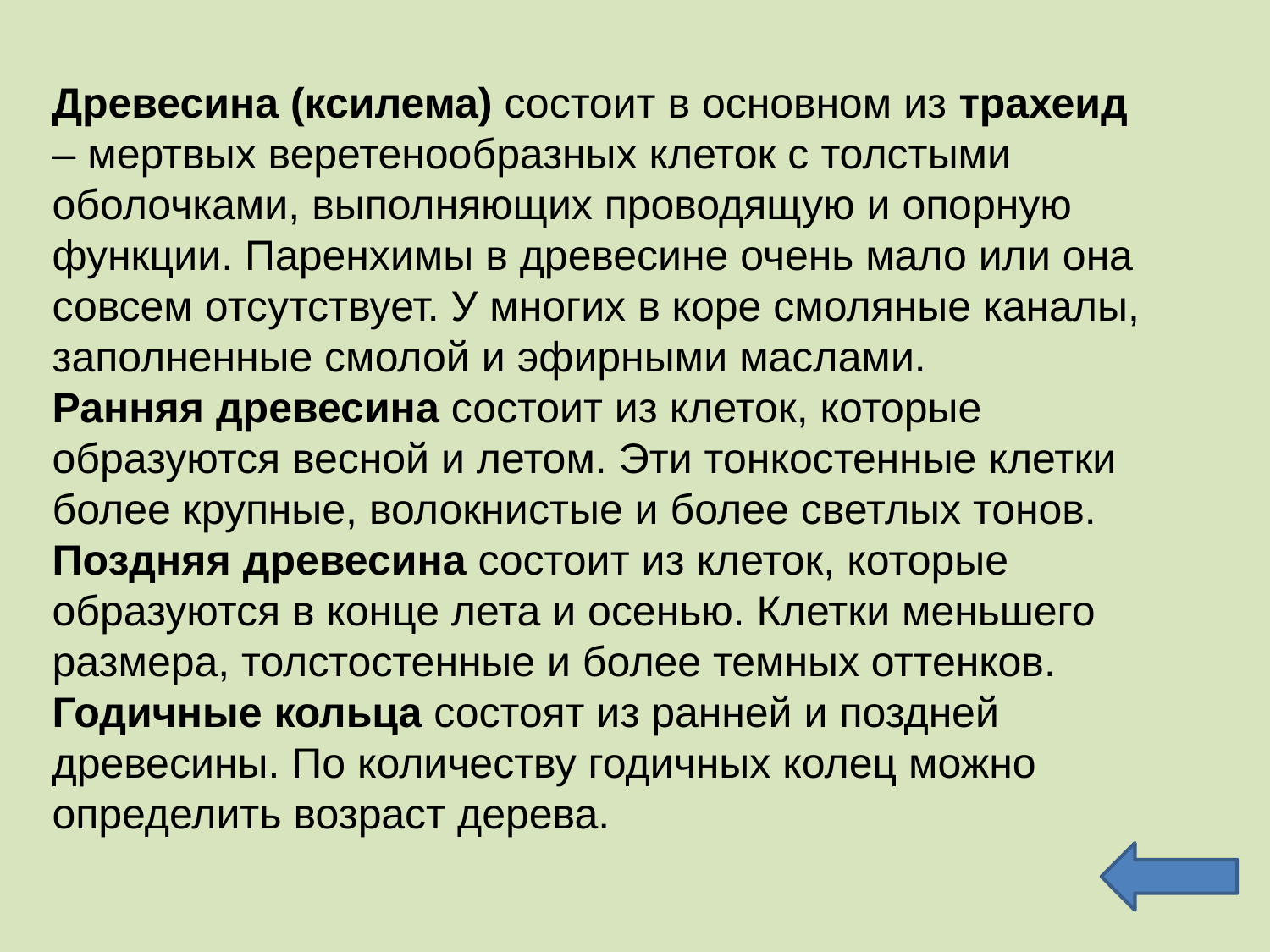

Древесина (ксилема) состоит в основном из трахеид – мертвых веретенообразных клеток с толстыми оболочками, выполняющих проводящую и опорную функции. Паренхимы в древесине очень мало или она совсем отсутствует. У многих в коре смоляные каналы, заполненные смолой и эфирными маслами.
Ранняя древесина состоит из клеток, которые образуются весной и летом. Эти тон­костенные клетки более крупные, волокни­стые и более светлых тонов.
Поздняя древесина состоит из клеток, которые образуются в конце лета и осенью. Клетки меньшего размера, толстостенные и более темных оттенков.
Годичные кольца состоят из ранней и поздней древесины. По количеству годичных колец можно определить возраст дерева.